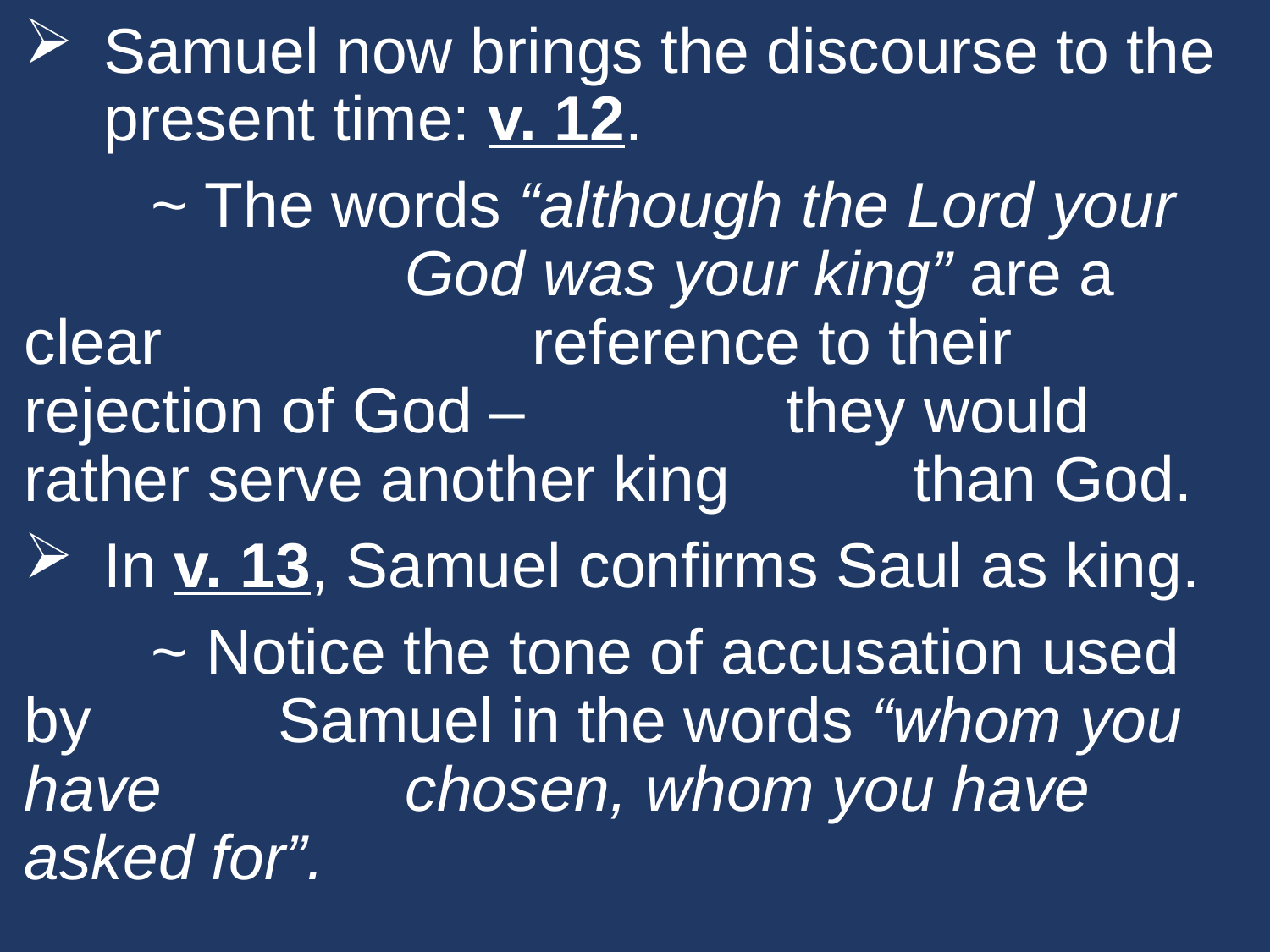

Samuel now brings the discourse to the present time: v. 12.
	~ The words “although the Lord your 			God was your king” are a clear 			reference to their rejection of God – 		they would rather serve another king 		than God.
In v. 13, Samuel confirms Saul as king.
	~ Notice the tone of accusation used by 		Samuel in the words “whom you have 		chosen, whom you have asked for”.